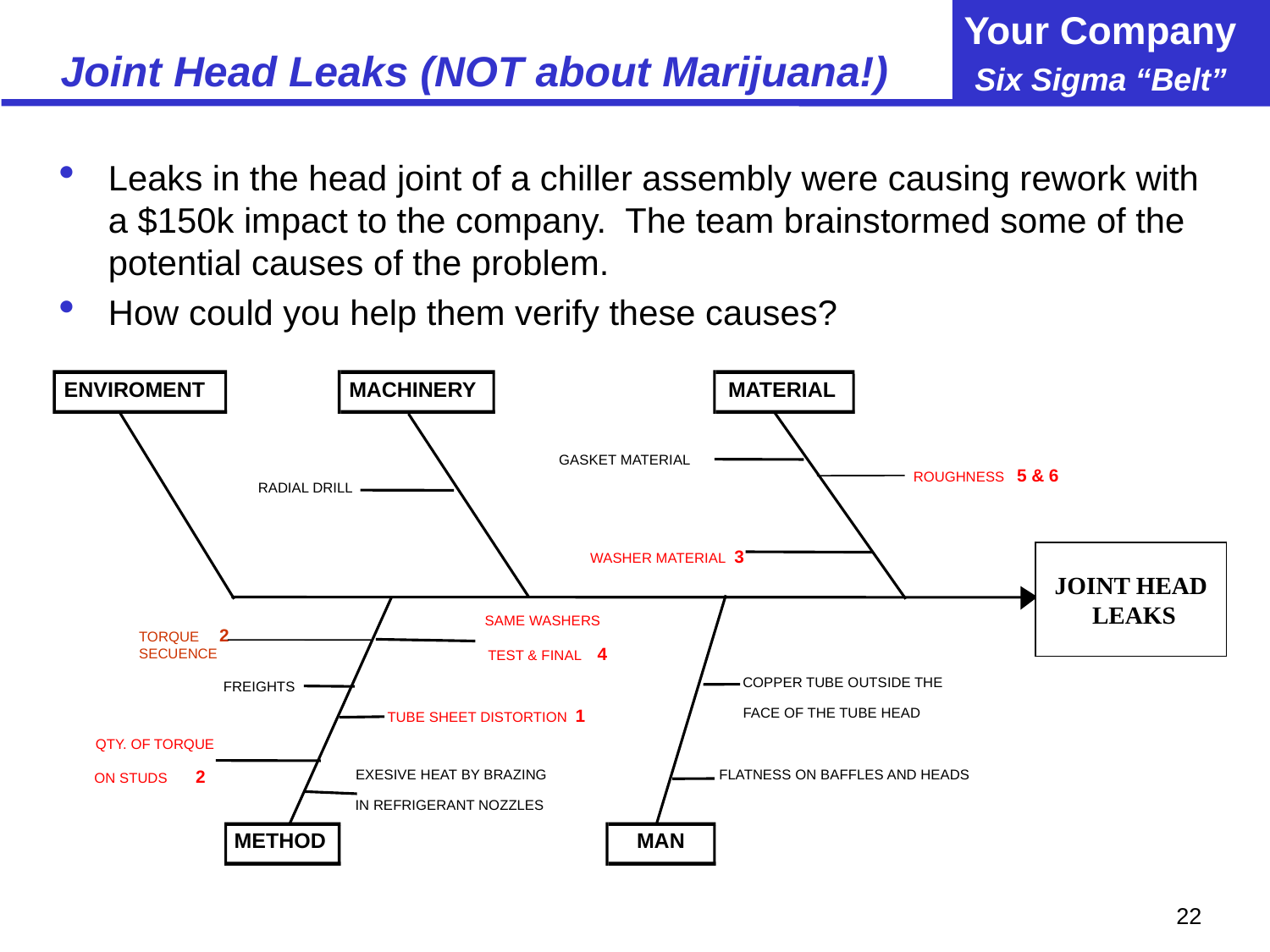

# Joint Head Leaks (NOT about Marijuana!)
Leaks in the head joint of a chiller assembly were causing rework with a $150k impact to the company.  The team brainstormed some of the potential causes of the problem.
How could you help them verify these causes?

ENVIROMENT
MACHINERY
MATERIAL

GASKET MATERIAL

ROUGHNESS   5 & 6

       RADIAL DRILL

JOINT HEAD
 LEAKS
WASHER MATERIAL  3

SAME WASHERS
TORQUE     2
SECUENCE

TEST & FINAL    4
      COPPER TUBE OUTSIDE THE
FREIGHTS

           TUBE SHEET DISTORTION  1
      FACE OF THE TUBE HEAD

         QTY. OF TORQUE

         ON STUDS       2
   EXESIVE HEAT BY BRAZING
FLATNESS ON BAFFLES AND HEADS

   IN REFRIGERANT NOZZLES

METHOD
MAN